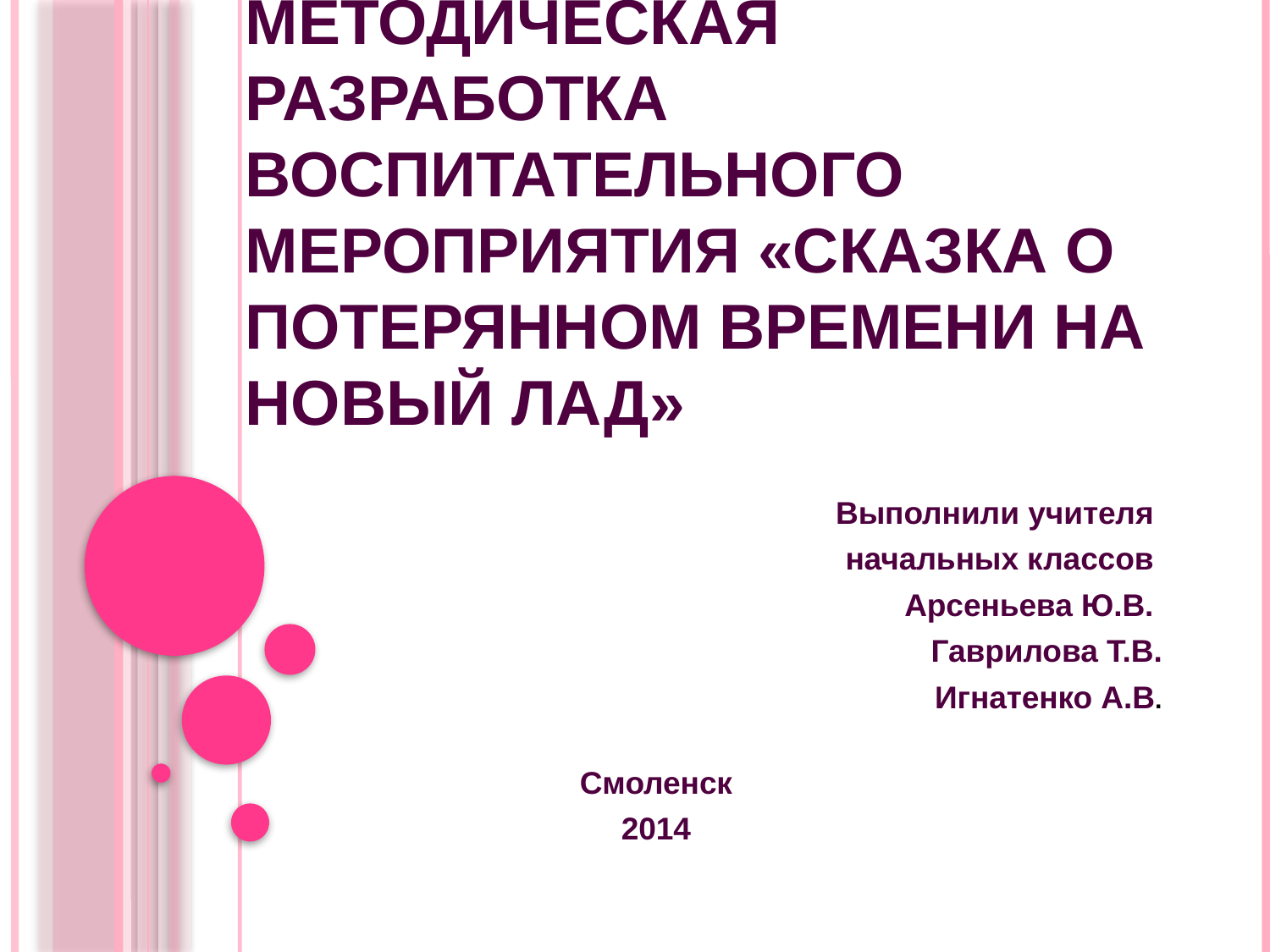

# Методическая разработка воспитательного мероприятия «Сказка о потерянном времени на новый лад»
Выполнили учителя
начальных классов
Арсеньева Ю.В.
Гаврилова Т.В.
Игнатенко А.В.

Смоленск
2014